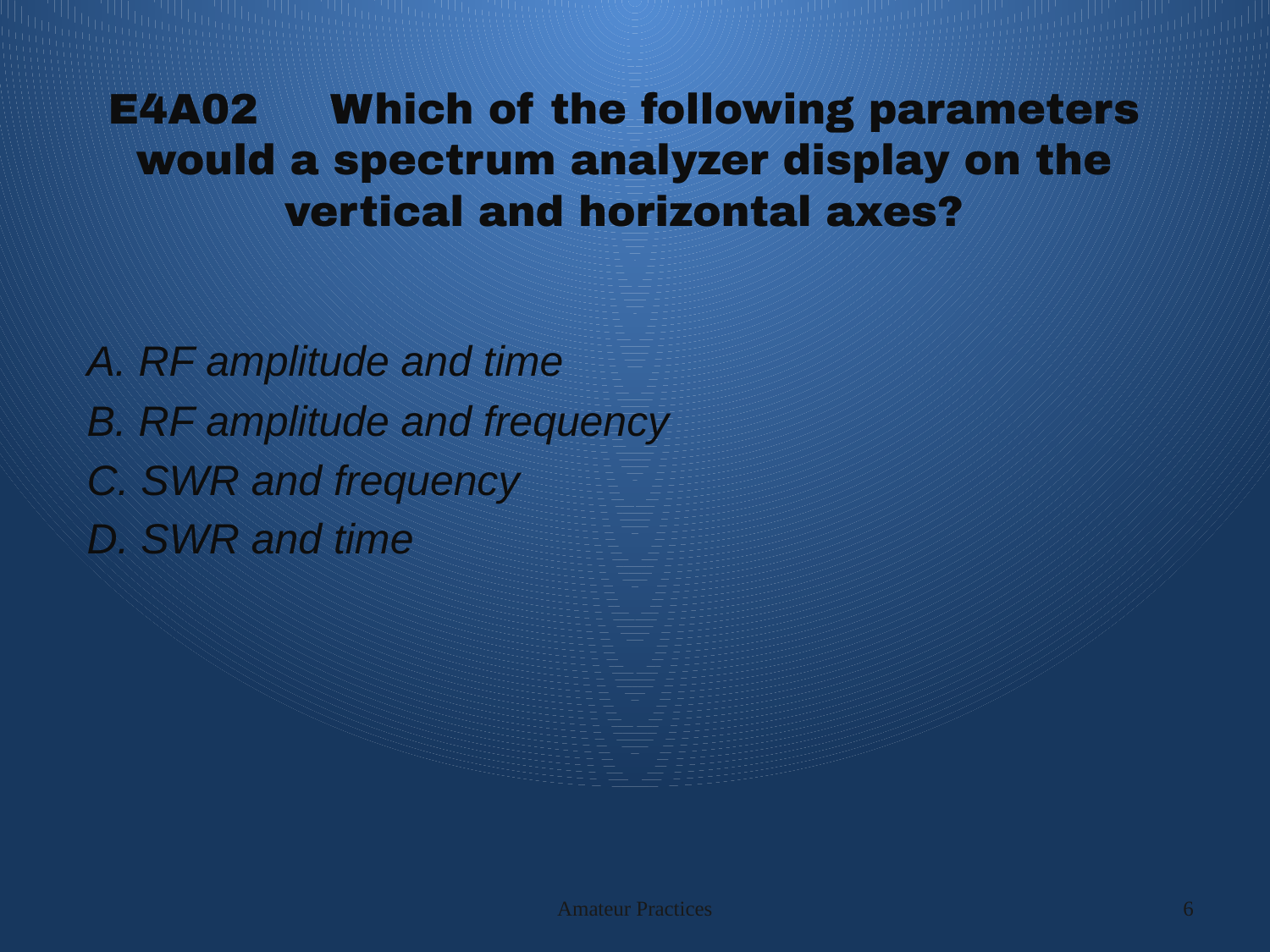

# E4A02     Which of the following parameters would a spectrum analyzer display on the vertical and horizontal axes?
A. RF amplitude and time
B. RF amplitude and frequency
C. SWR and frequency
D. SWR and time
Amateur Practices
6